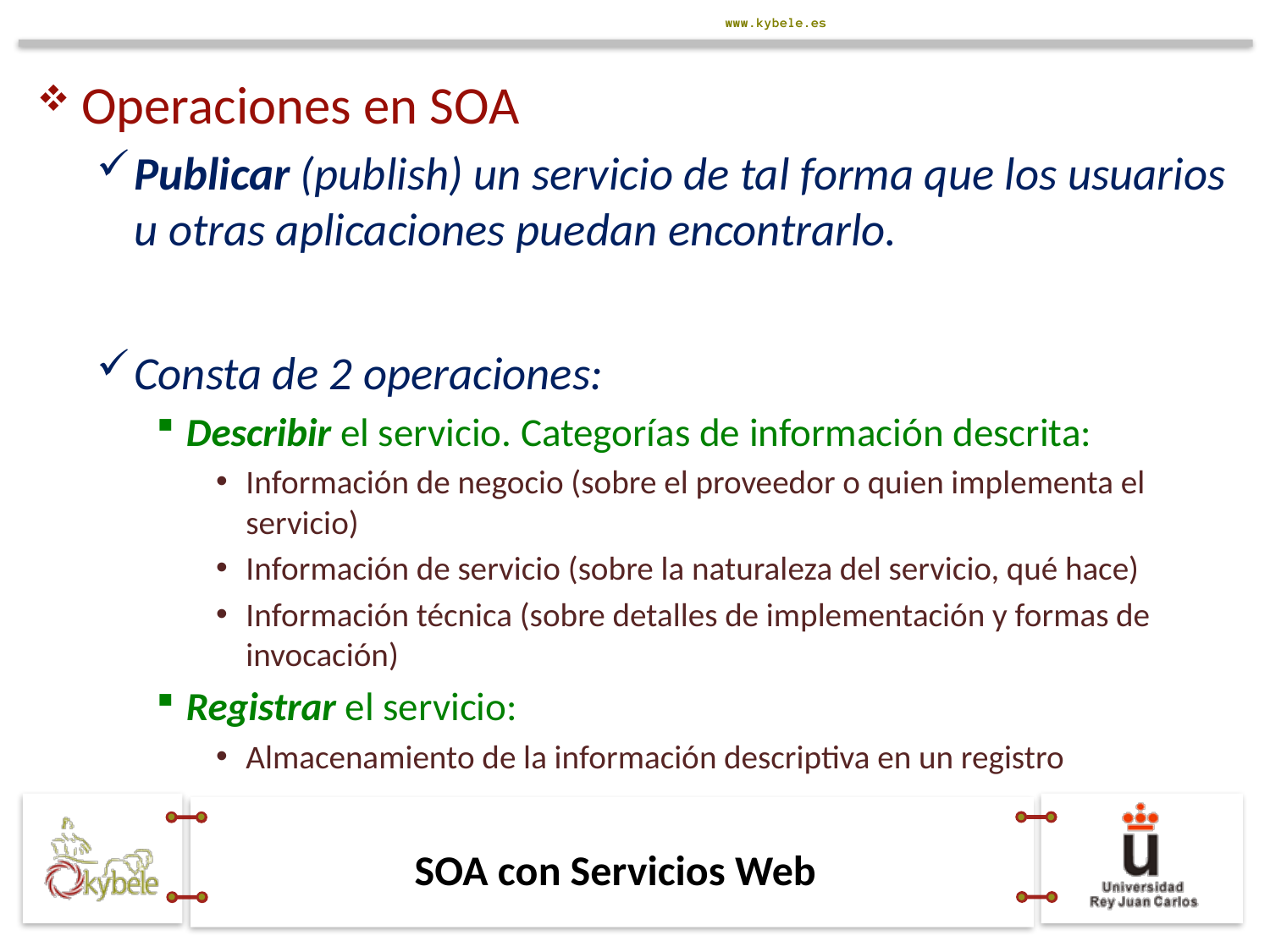

Operaciones en SOA
Publicar (publish) un servicio de tal forma que los usuarios u otras aplicaciones puedan encontrarlo.

Consta de 2 operaciones:
Describir el servicio. Categorías de información descrita:
Información de negocio (sobre el proveedor o quien implementa el servicio)
Información de servicio (sobre la naturaleza del servicio, qué hace)
Información técnica (sobre detalles de implementación y formas de invocación)
Registrar el servicio:
Almacenamiento de la información descriptiva en un registro
# SOA con Servicios Web